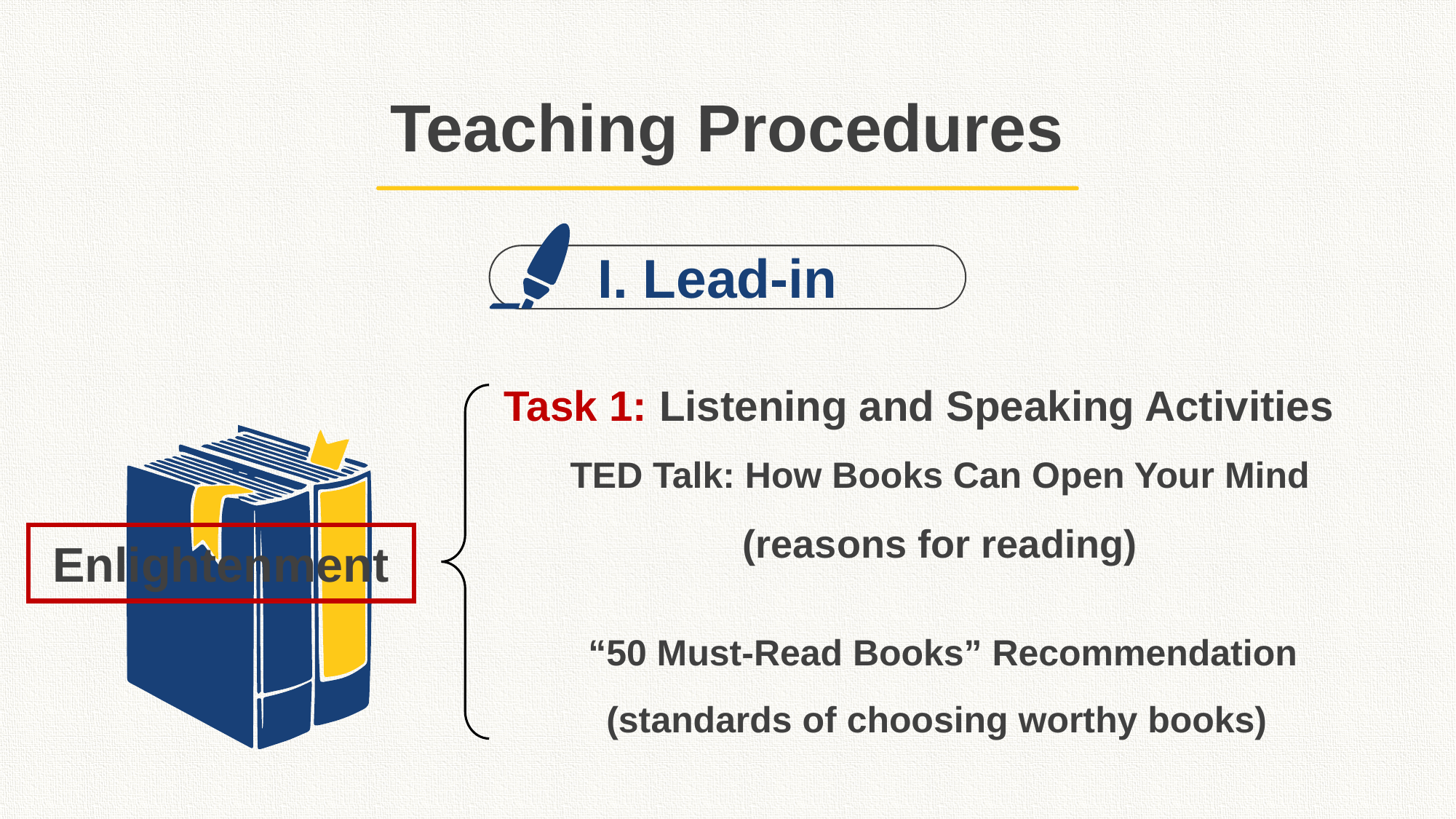

Teaching Procedures

I. Lead-in
Task 1: Listening and Speaking Activities
TED Talk: How Books Can Open Your Mind
(reasons for reading)

Enlightenment
 “50 Must-Read Books” Recommendation
(standards of choosing worthy books)